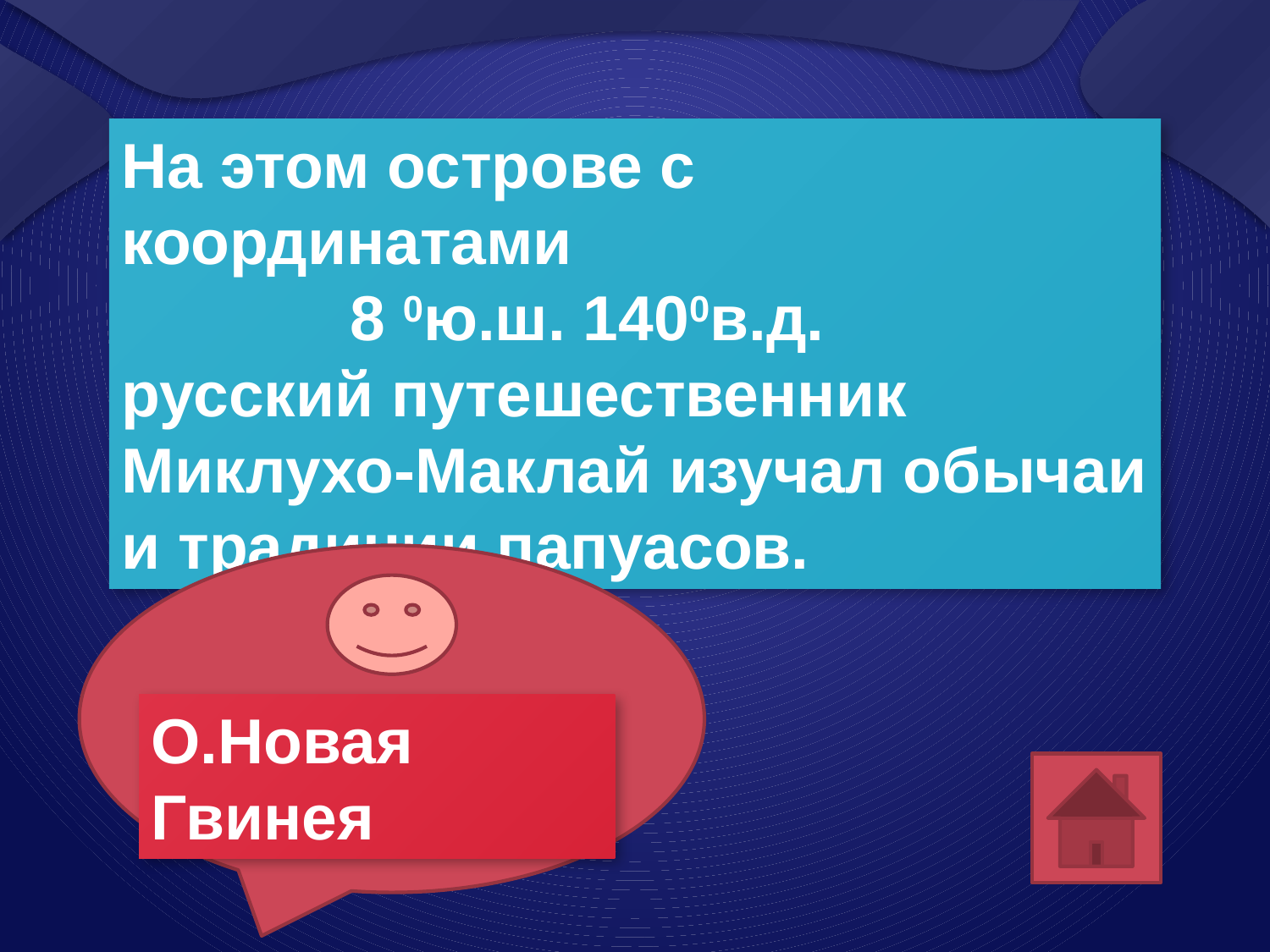

На этом острове с координатами
             8 0ю.ш. 1400в.д.
русский путешественник Миклухо-Маклай изучал обычаи и традиции папуасов.

О.Новая Гвинея